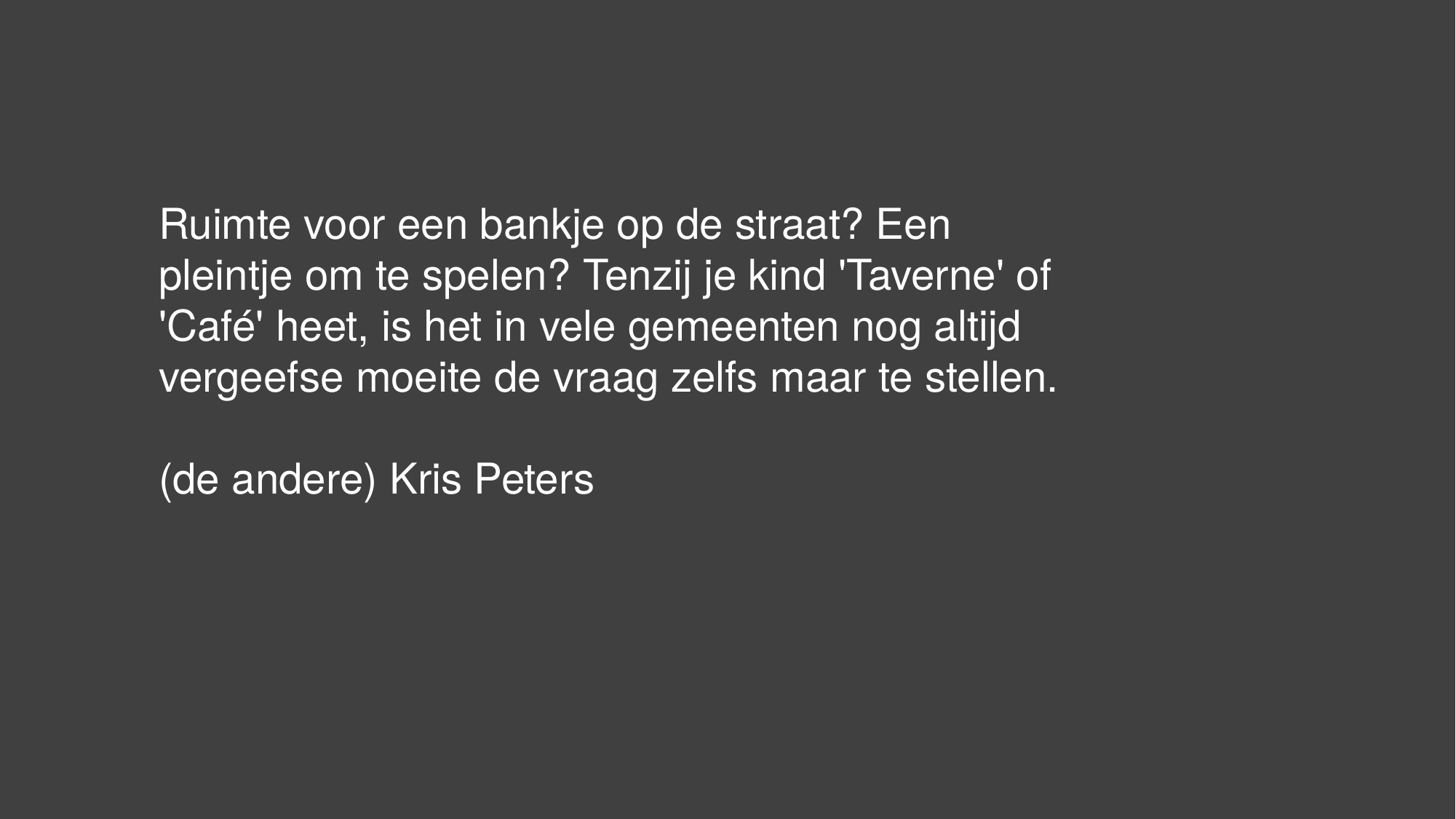

Ruimte voor een bankje op de straat? Een pleintje om te spelen? Tenzij je kind 'Taverne' of 'Café' heet, is het in vele gemeenten nog altijd vergeefse moeite de vraag zelfs maar te stellen.

(de andere) Kris Peters